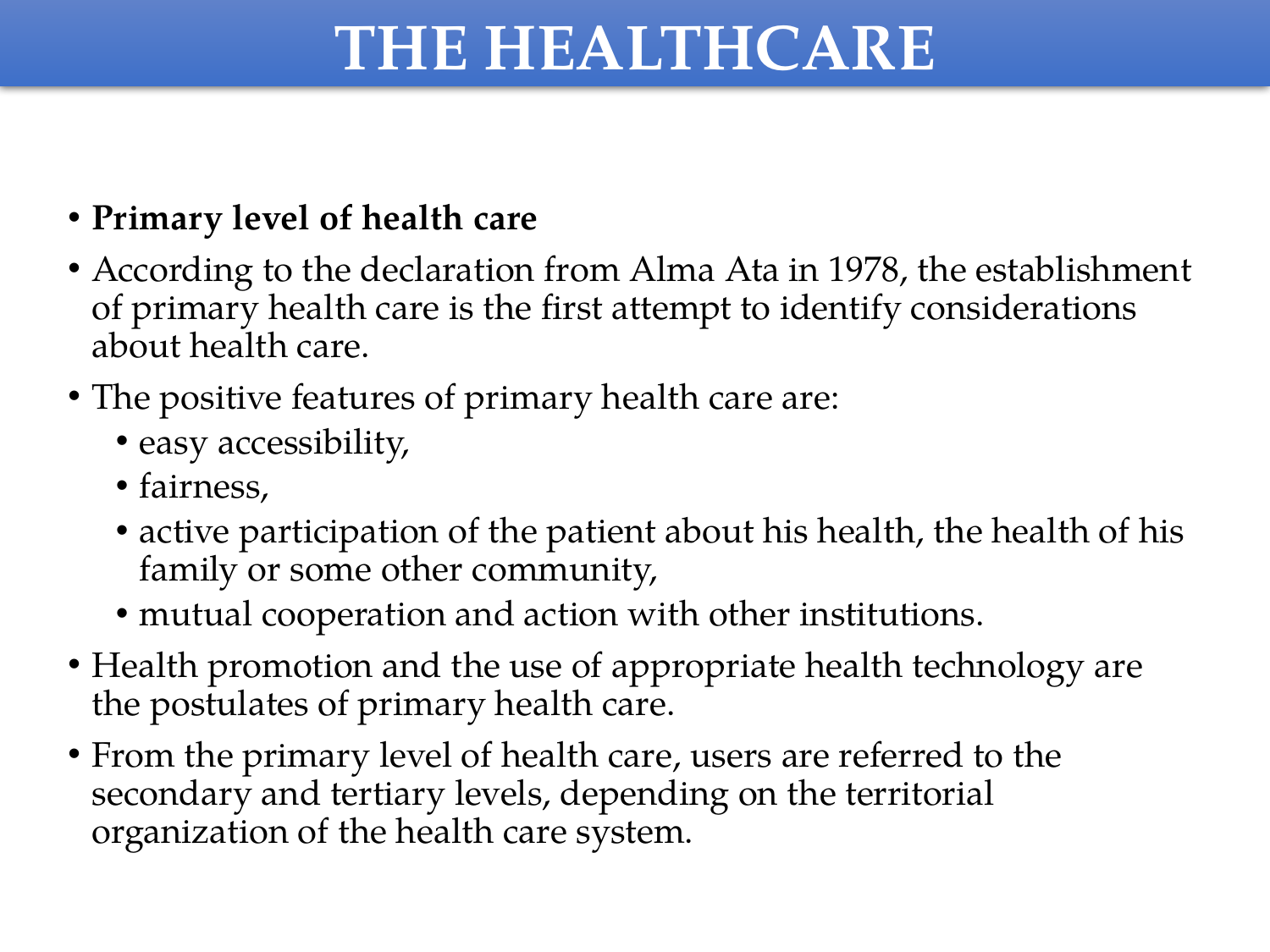

THE HEALTHCARE
Primary level of health care
According to the declaration from Alma Ata in 1978, the establishment of primary health care is the first attempt to identify considerations about health care.
The positive features of primary health care are:
easy accessibility,
fairness,
active participation of the patient about his health, the health of his family or some other community,
mutual cooperation and action with other institutions.
Health promotion and the use of appropriate health technology are the postulates of primary health care.
From the primary level of health care, users are referred to the secondary and tertiary levels, depending on the territorial organization of the health care system.